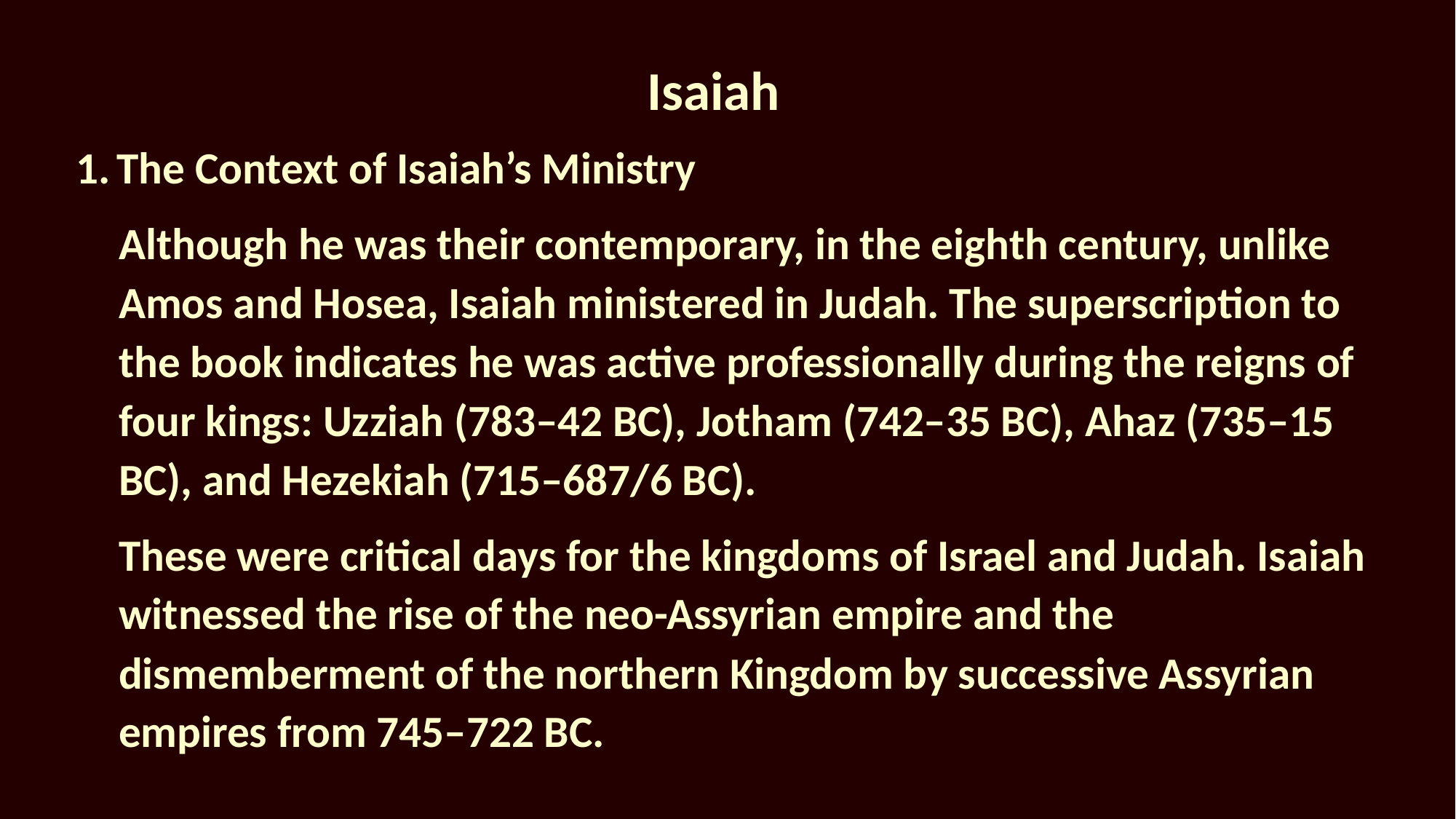

# Isaiah
The Context of Isaiah’s Ministry
Although he was their contemporary, in the eighth century, unlike Amos and Hosea, Isaiah ministered in Judah. The superscription to the book indicates he was active professionally during the reigns of four kings: Uzziah (783–42 BC), Jotham (742–35 BC), Ahaz (735–15 BC), and Hezekiah (715–687/6 BC).
These were critical days for the kingdoms of Israel and Judah. Isaiah witnessed the rise of the neo-Assyrian empire and the dismemberment of the northern Kingdom by successive Assyrian empires from 745–722 BC.